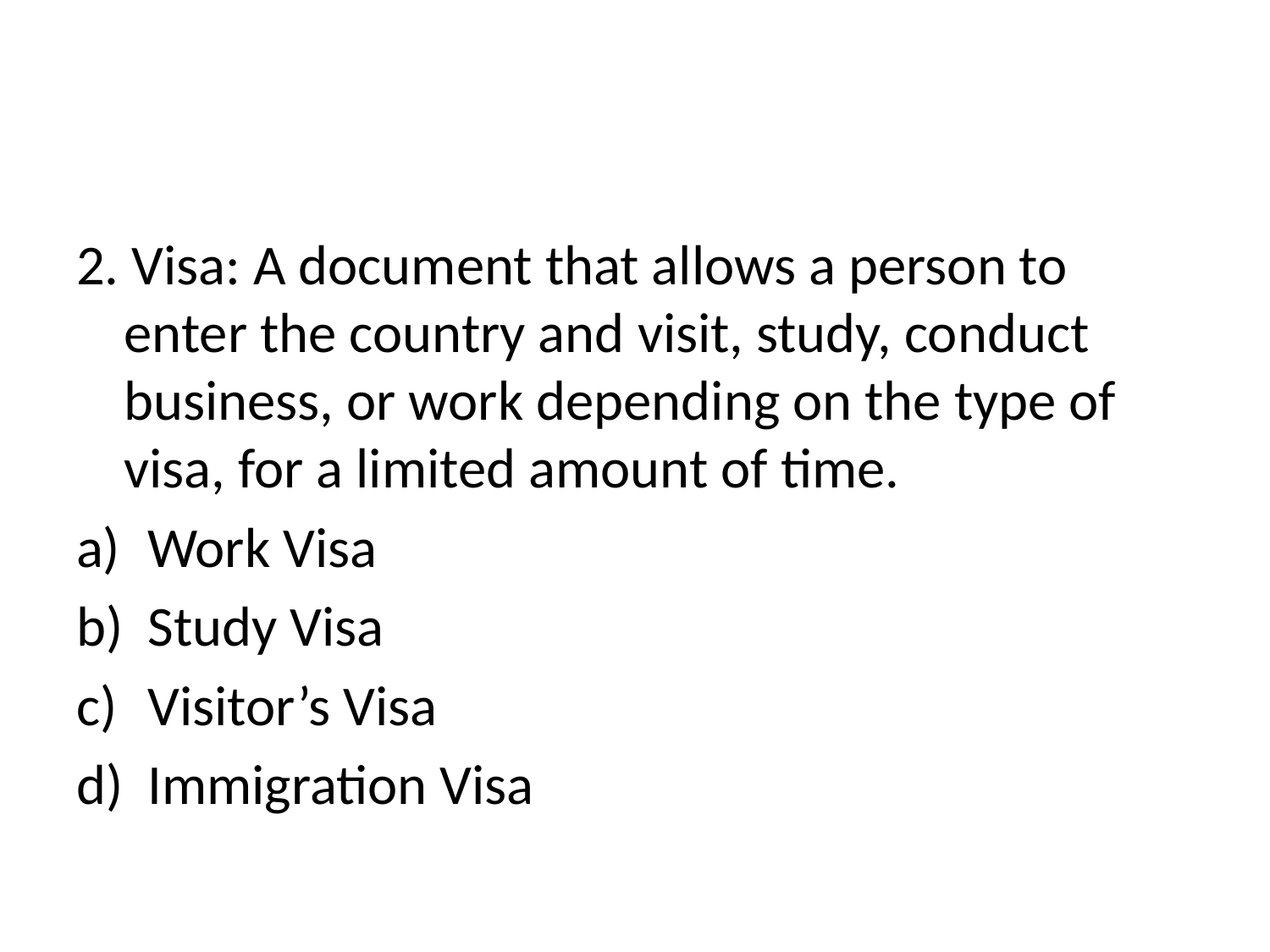

2. Visa: A document that allows a person to enter the country and visit, study, conduct business, or work depending on the type of visa, for a limited amount of time.
Work Visa
Study Visa
Visitor’s Visa
Immigration Visa